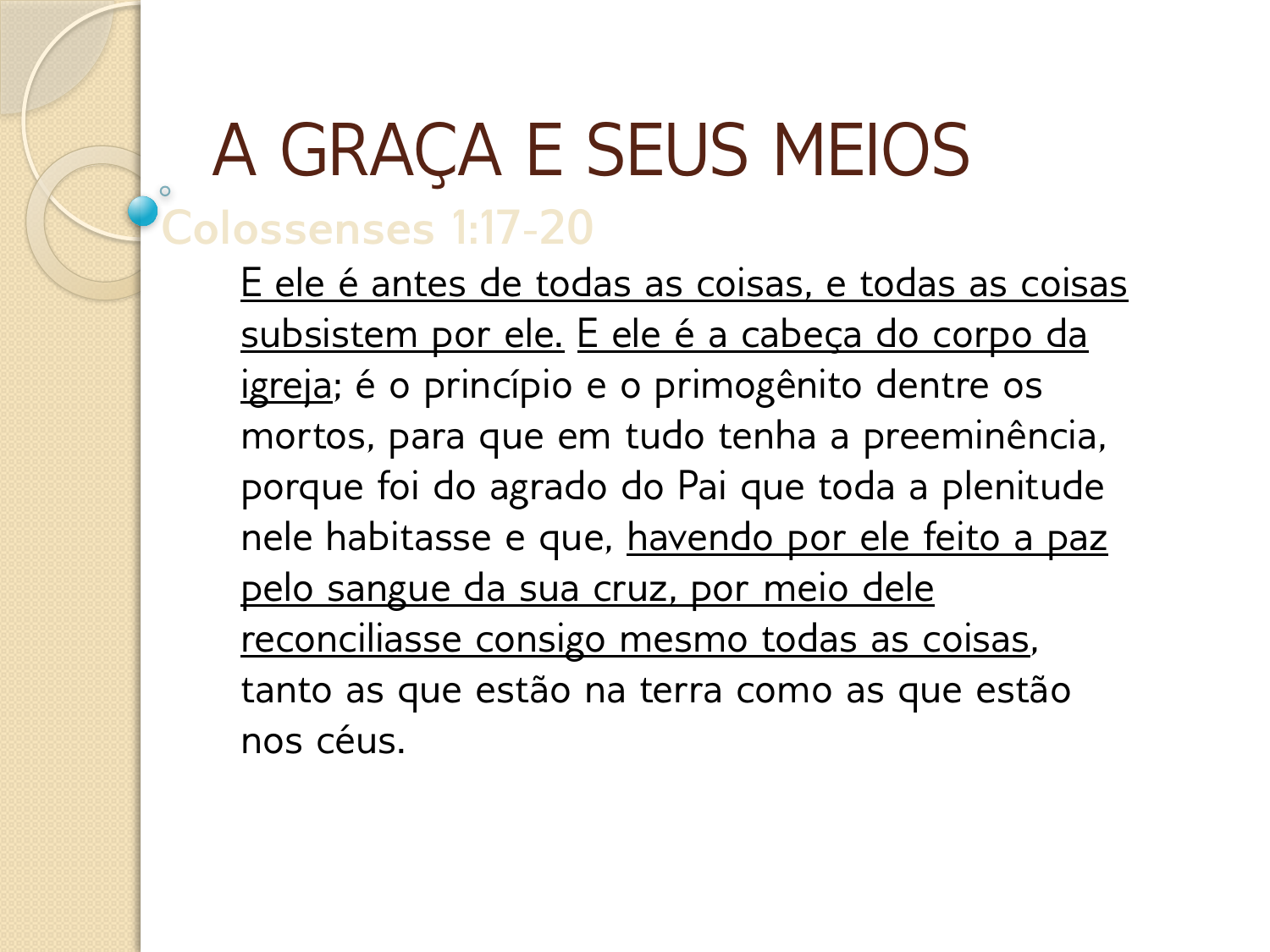

A GRAÇA E SEUS MEIOS
Colossenses 1:17-20
E ele é antes de todas as coisas, e todas as coisas subsistem por ele. E ele é a cabeça do corpo da igreja; é o princípio e o primogênito dentre os mortos, para que em tudo tenha a preeminência, porque foi do agrado do Pai que toda a plenitude nele habitasse e que, havendo por ele feito a paz pelo sangue da sua cruz, por meio dele reconciliasse consigo mesmo todas as coisas, tanto as que estão na terra como as que estão nos céus.